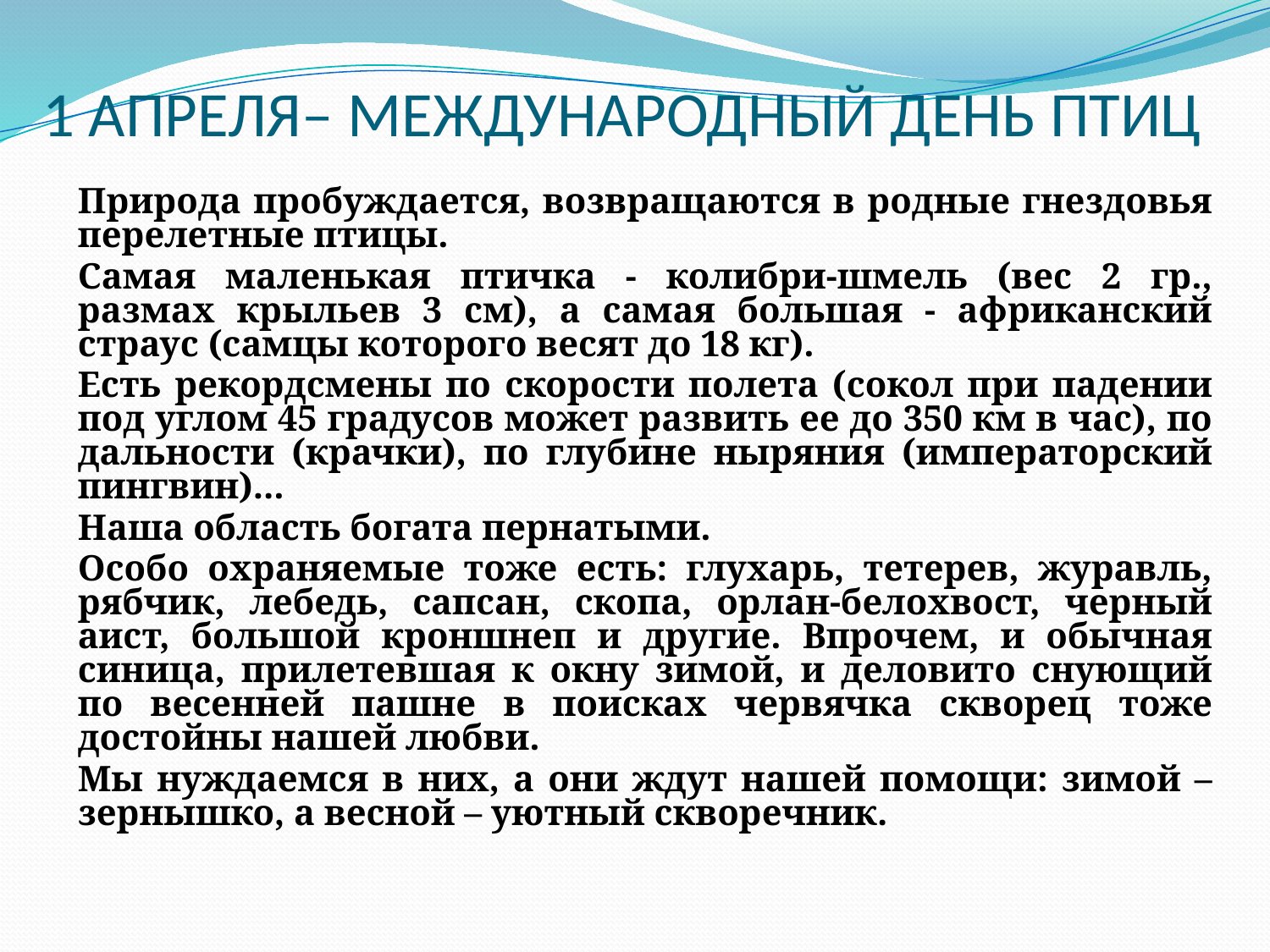

1 АПРЕЛЯ– Международный день птиц

Природа пробуждается, возвращаются в родные гнездовья перелетные птицы.
Самая маленькая птичка - колибри-шмель (вес 2 гр., размах крыльев 3 см), а самая большая - африканский страус (самцы которого весят до 18 кг).
Есть рекордсмены по скорости полета (сокол при падении под углом 45 градусов может развить ее до 350 км в час), по дальности (крачки), по глубине ныряния (императорский пингвин)...
Наша область богата пернатыми.
Особо охраняемые тоже есть: глухарь, тетерев, журавль, рябчик, лебедь, сапсан, скопа, орлан-белохвост, черный аист, большой кроншнеп и другие. Впрочем, и обычная синица, прилетевшая к окну зимой, и деловито снующий по весенней пашне в поисках червячка скворец тоже достойны нашей любви.
Мы нуждаемся в них, а они ждут нашей помощи: зимой – зернышко, а весной – уютный скворечник.